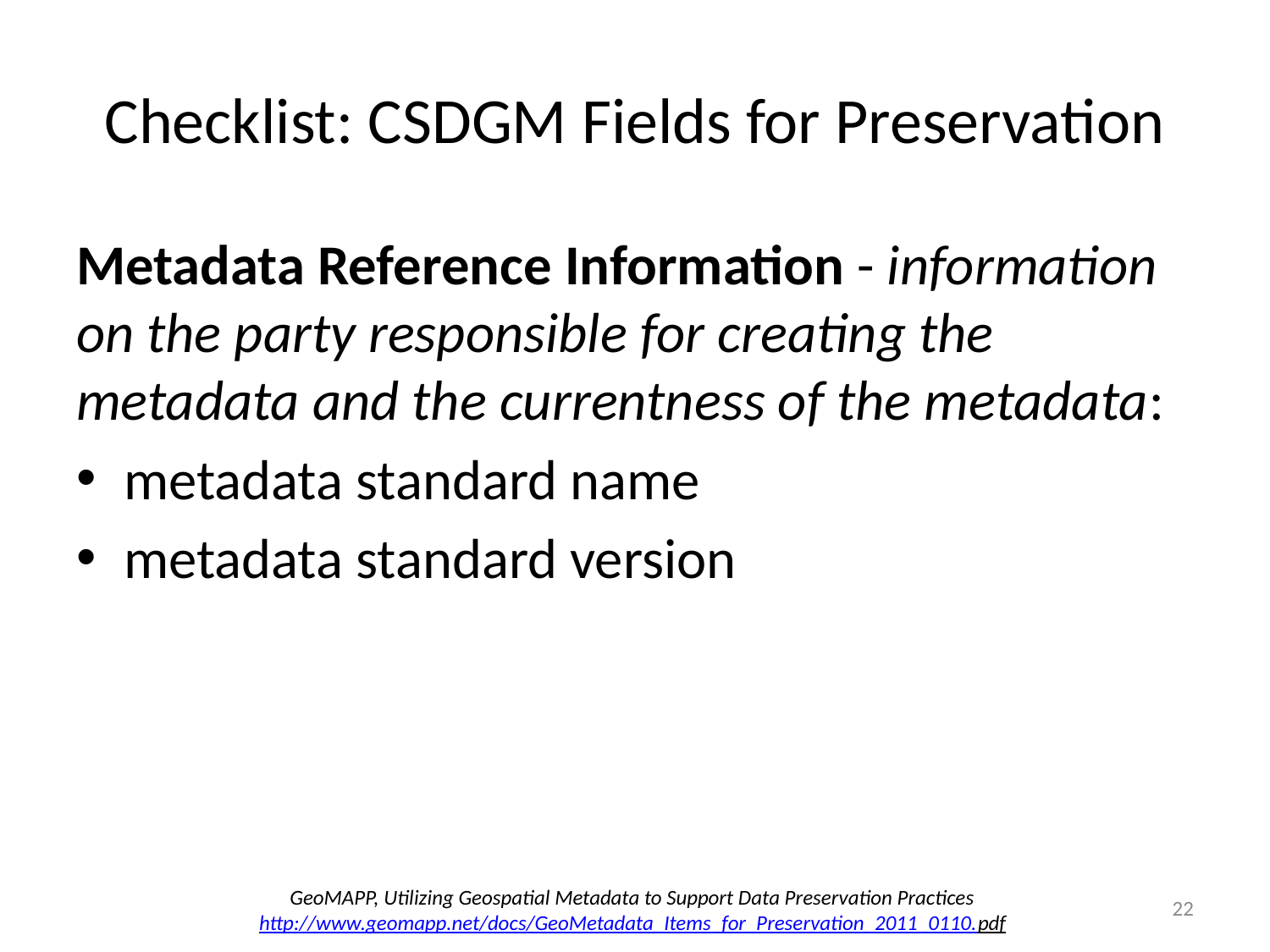

# Checklist: CSDGM Fields for Preservation
Metadata Reference Information - information on the party responsible for creating the metadata and the currentness of the metadata:
metadata standard name
metadata standard version
GeoMAPP, Utilizing Geospatial Metadata to Support Data Preservation Practices
http://www.geomapp.net/docs/GeoMetadata_Items_for_Preservation_2011_0110.pdf
22